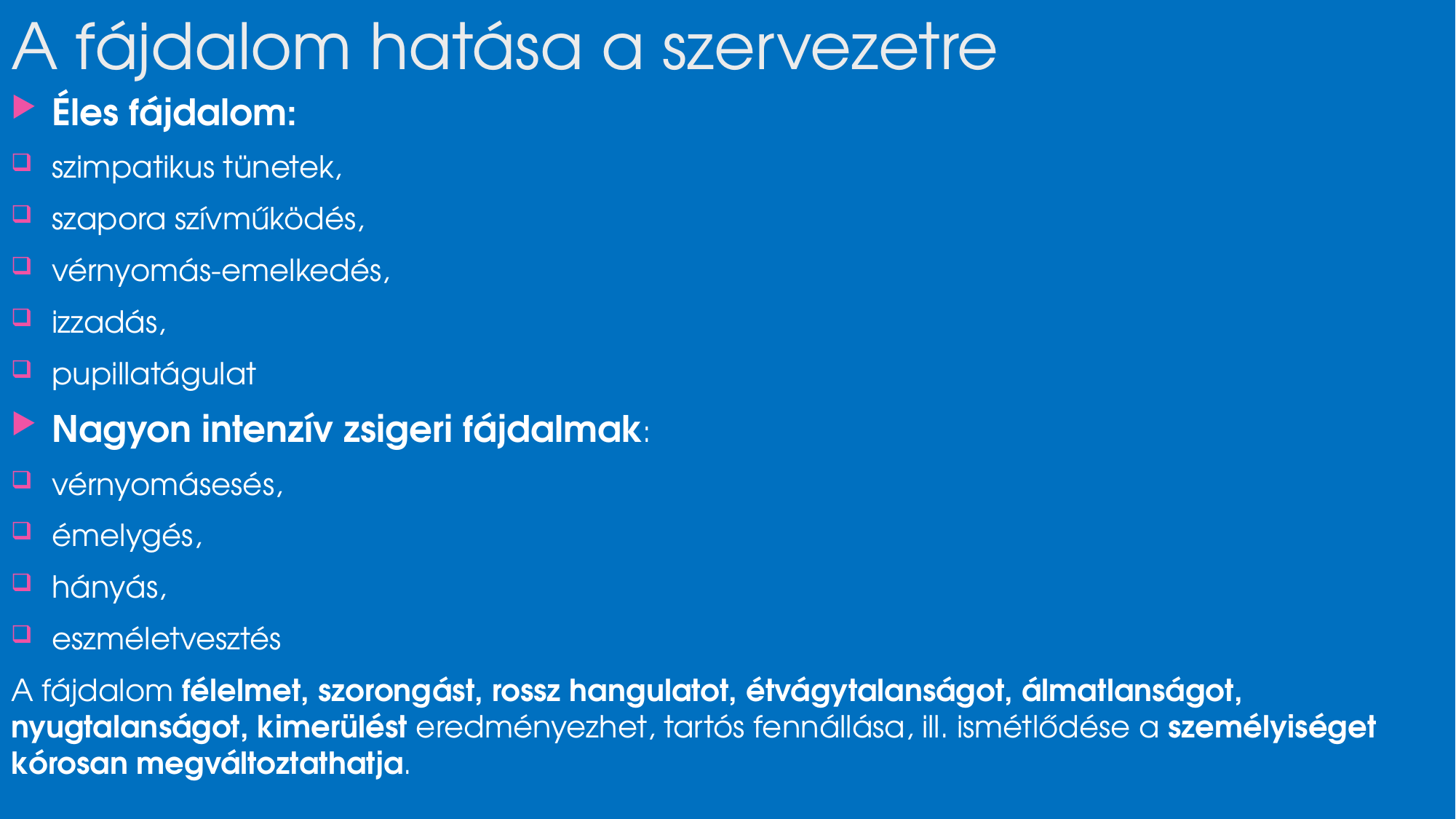

# A fájdalom hatása a szervezetre
Éles fájdalom:
szimpatikus tünetek,
szapora szívműködés,
vérnyomás-emelkedés,
izzadás,
pupillatágulat
Nagyon intenzív zsigeri fájdalmak:
vérnyomásesés,
émelygés,
hányás,
eszméletvesztés
A fájdalom félelmet, szorongást, rossz hangulatot, étvágytalanságot, álmatlanságot, nyugtalansá­got, kimerülést eredményezhet, tartós fennállása, ill. ismétlődése a személyiséget kórosan megváltoztathatja.